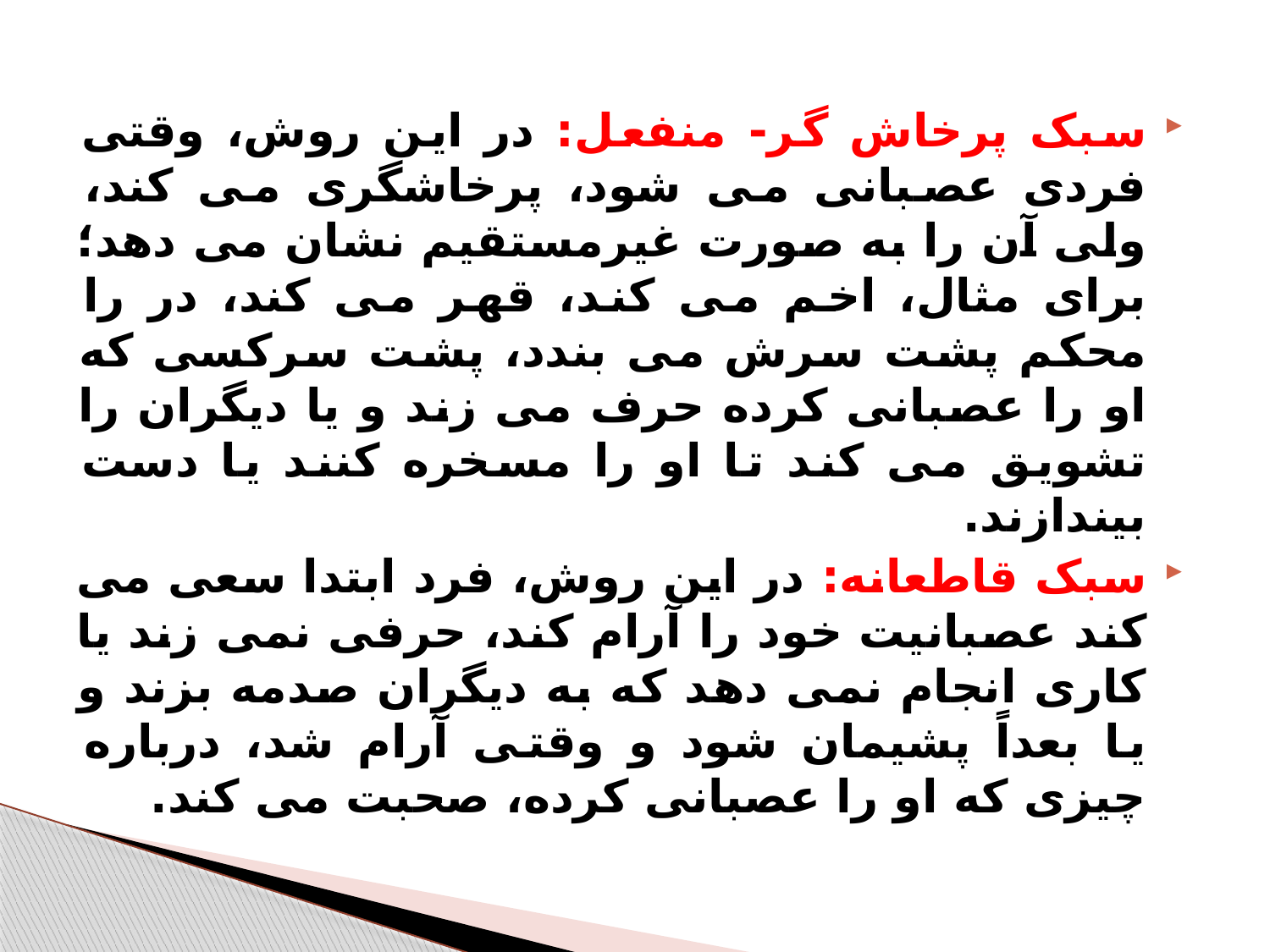

سبک پرخاش گر- منفعل: در این روش، وقتی فردی عصبانی می شود، پرخاشگری می کند، ولی آن را به صورت غیرمستقیم نشان می دهد؛ برای مثال، اخم می کند، قهر می کند، در را محکم پشت سرش می بندد، پشت سرکسی که او را عصبانی کرده حرف می زند و یا دیگران را تشویق می کند تا او را مسخره کنند یا دست بیندازند.
سبک قاطعانه: در این روش، فرد ابتدا سعی می کند عصبانیت خود را آرام کند، حرفی نمی زند یا کاری انجام نمی دهد که به دیگران صدمه بزند و یا بعداً پشیمان شود و وقتی آرام شد، درباره چیزی که او را عصبانی کرده، صحبت می کند.